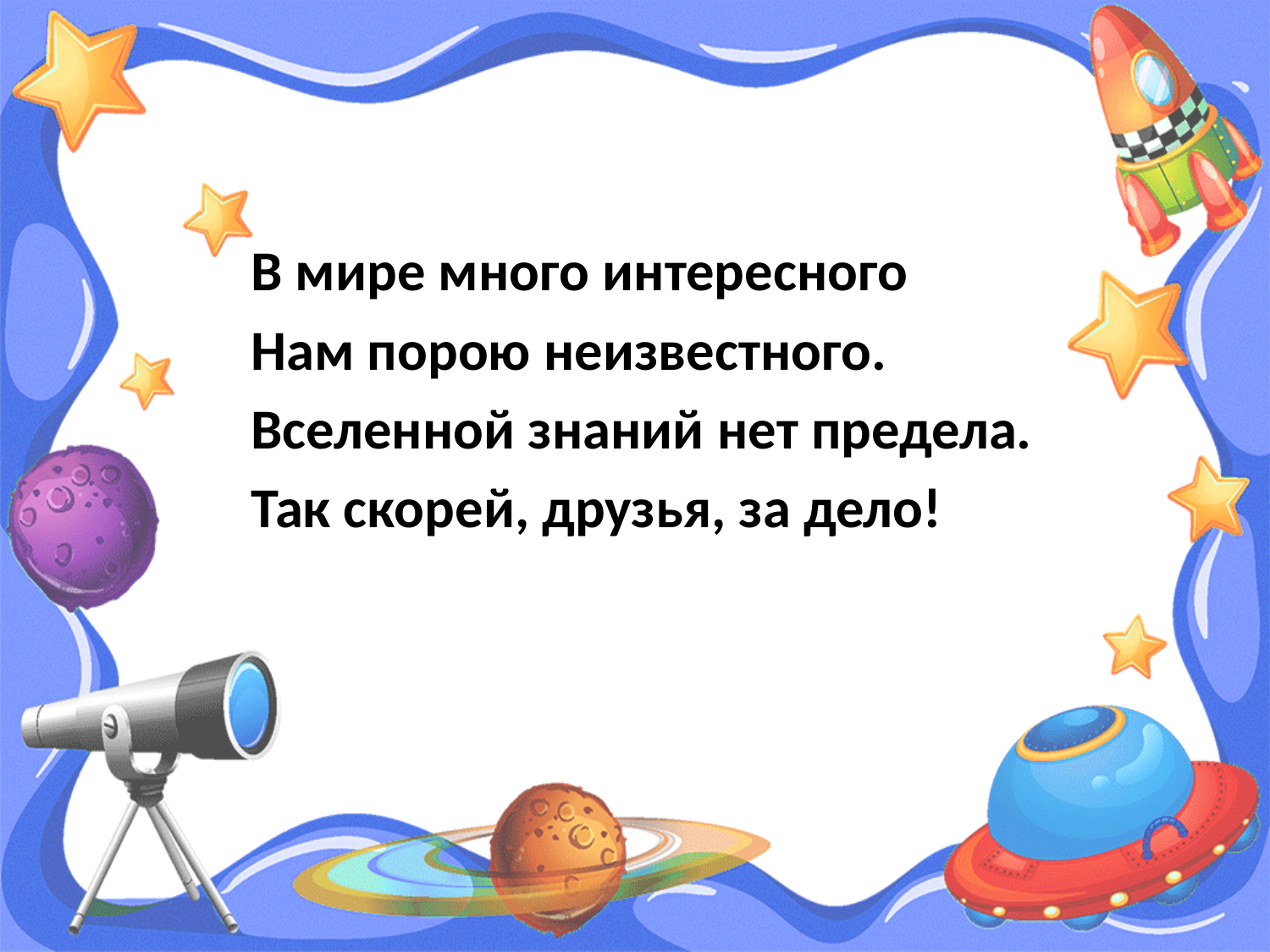

#
В мире много интересного
Нам порою неизвестного.
Вселенной знаний нет предела.
Так скорей, друзья, за дело!